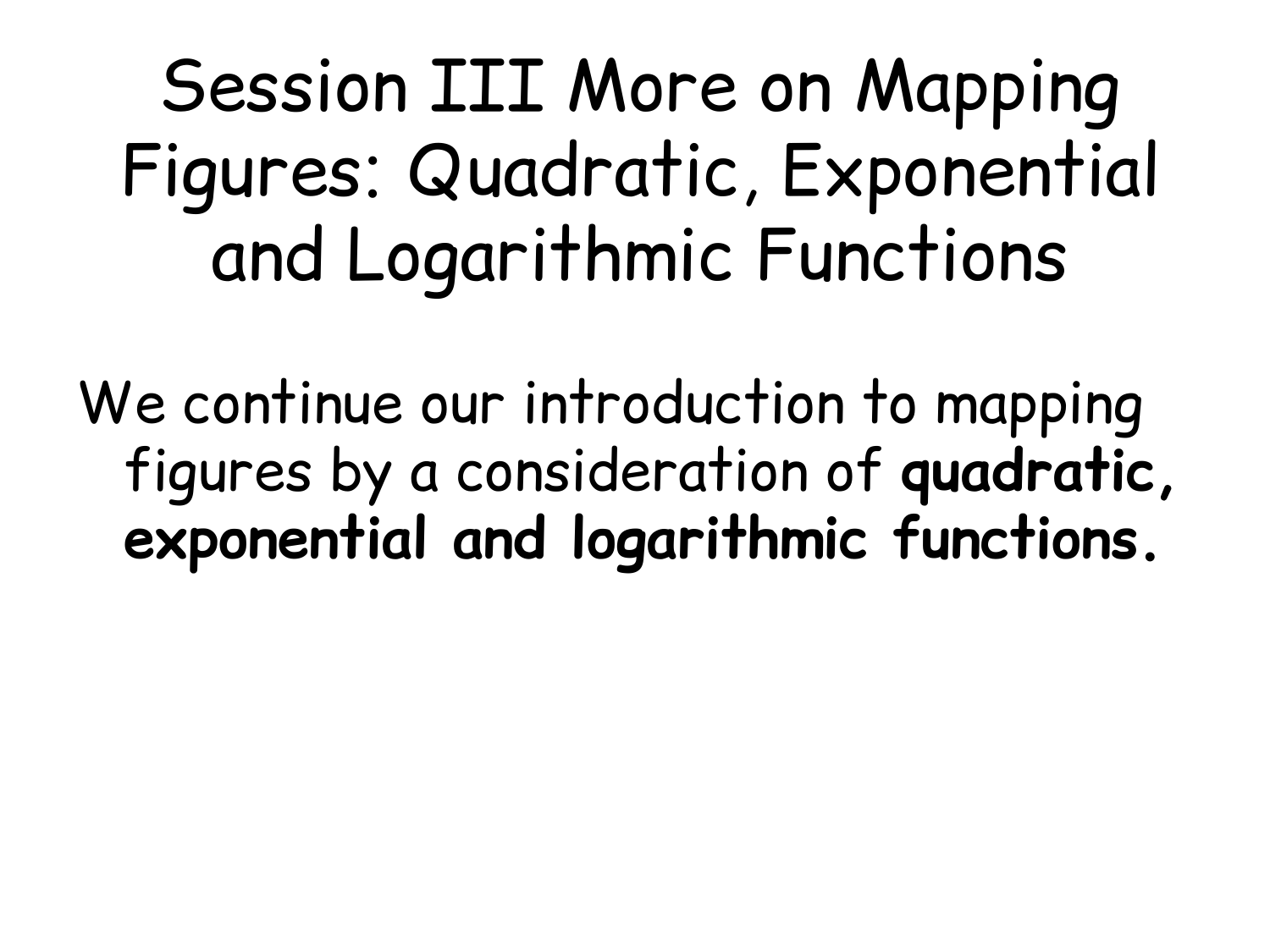

Session III More on Mapping Figures: Quadratic, Exponential and Logarithmic Functions
We continue our introduction to mapping figures by a consideration of quadratic, exponential and logarithmic functions.